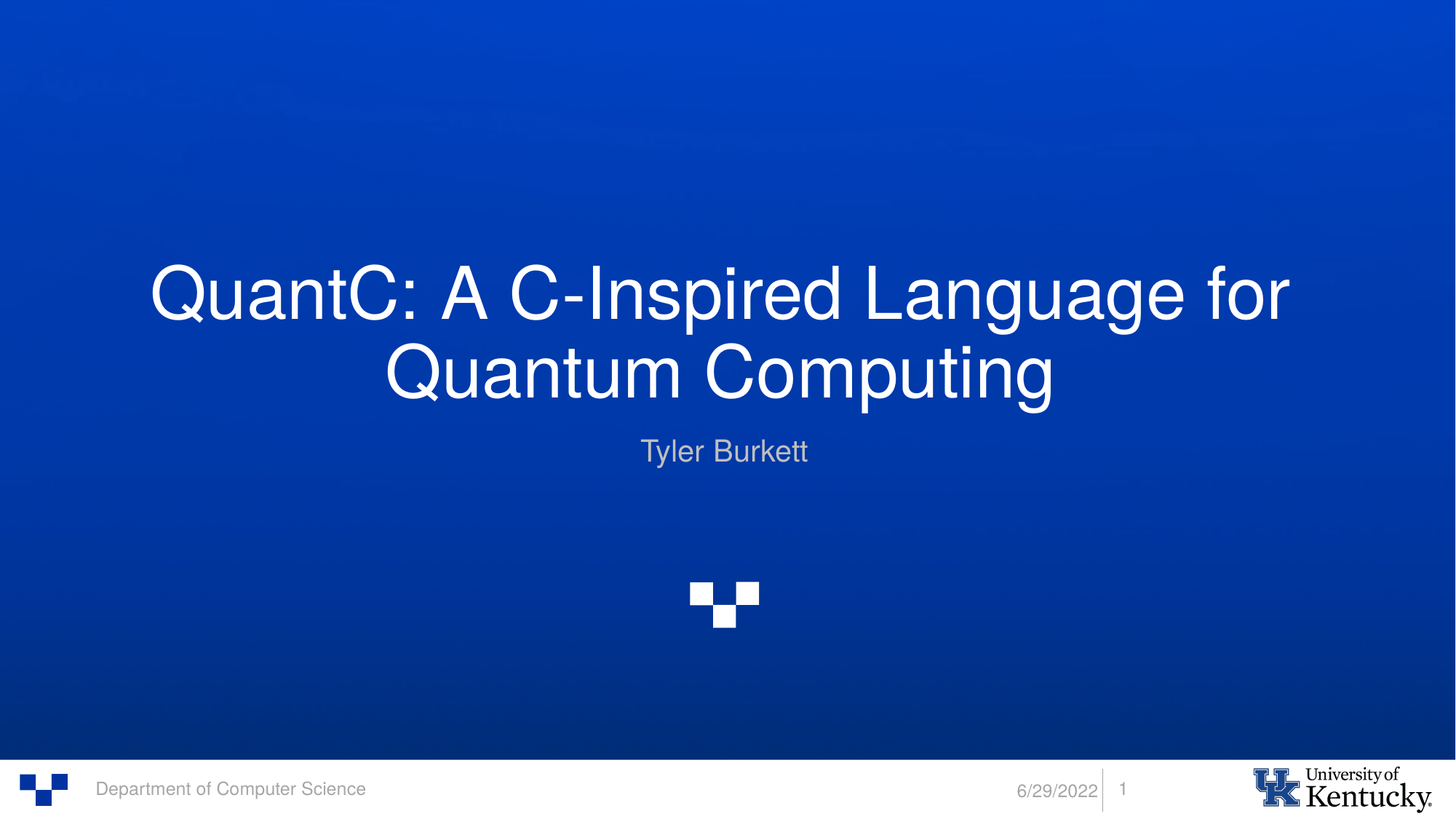

# QuantC: A C-Inspired Language for Quantum Computing
Tyler Burkett
6/29/2022
1
Department of Computer Science